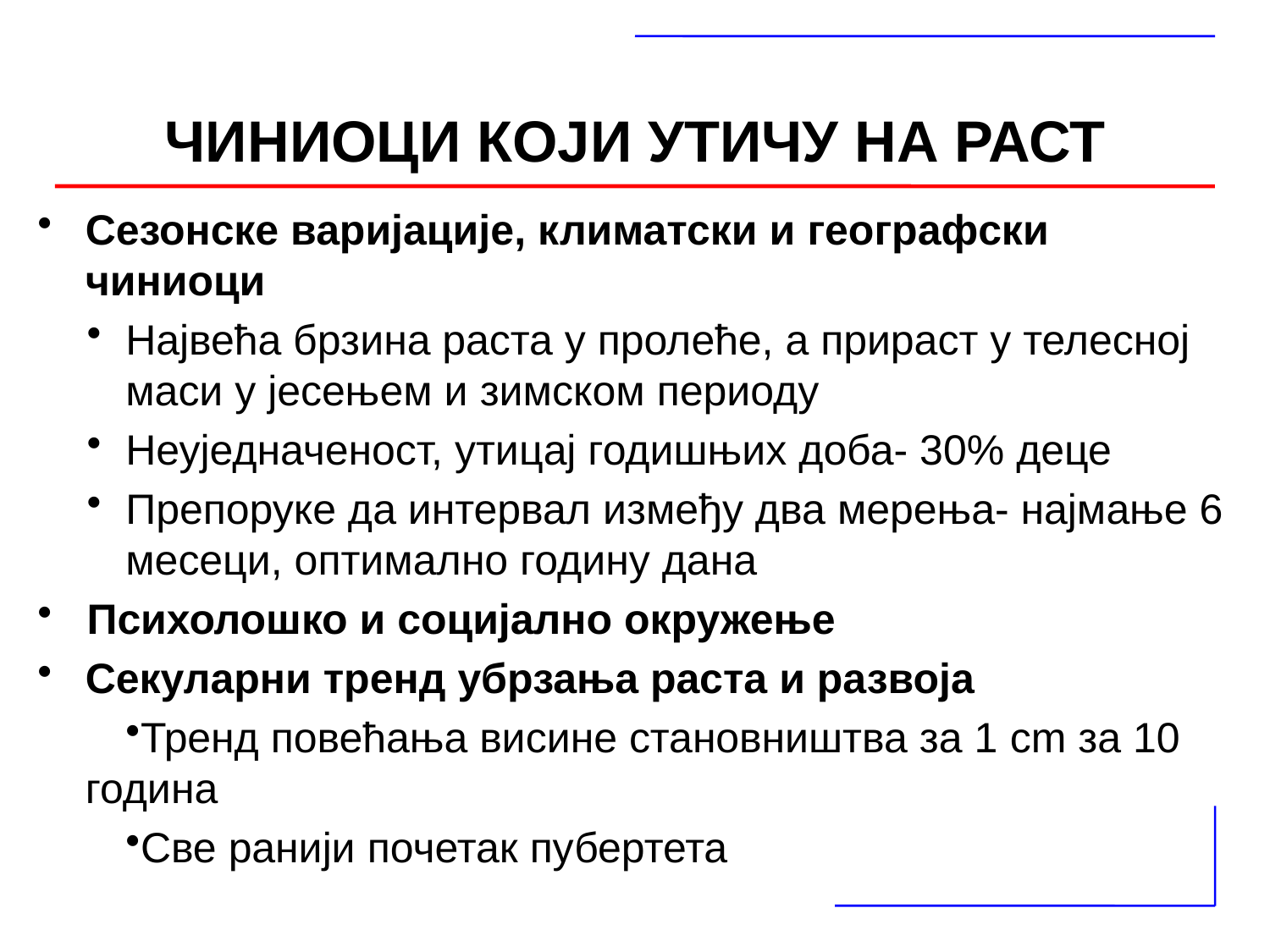

# ЧИНИОЦИ КОЈИ УТИЧУ НА РАСТ
Сезонске варијације, климатски и географски чиниоци
Највећа брзина раста у пролеће, а прираст у телесној маси у јесењем и зимском периоду
Неуједначеност, утицај годишњих доба- 30% деце
Препоруке да интервал између два мерења- најмање 6 месеци, оптимално годину дана
Психолошко и социјално окружење
Секуларни тренд убрзања раста и развоја
Тренд повећања висине становништва за 1 cm за 10 година
Све ранији почетак пубертета